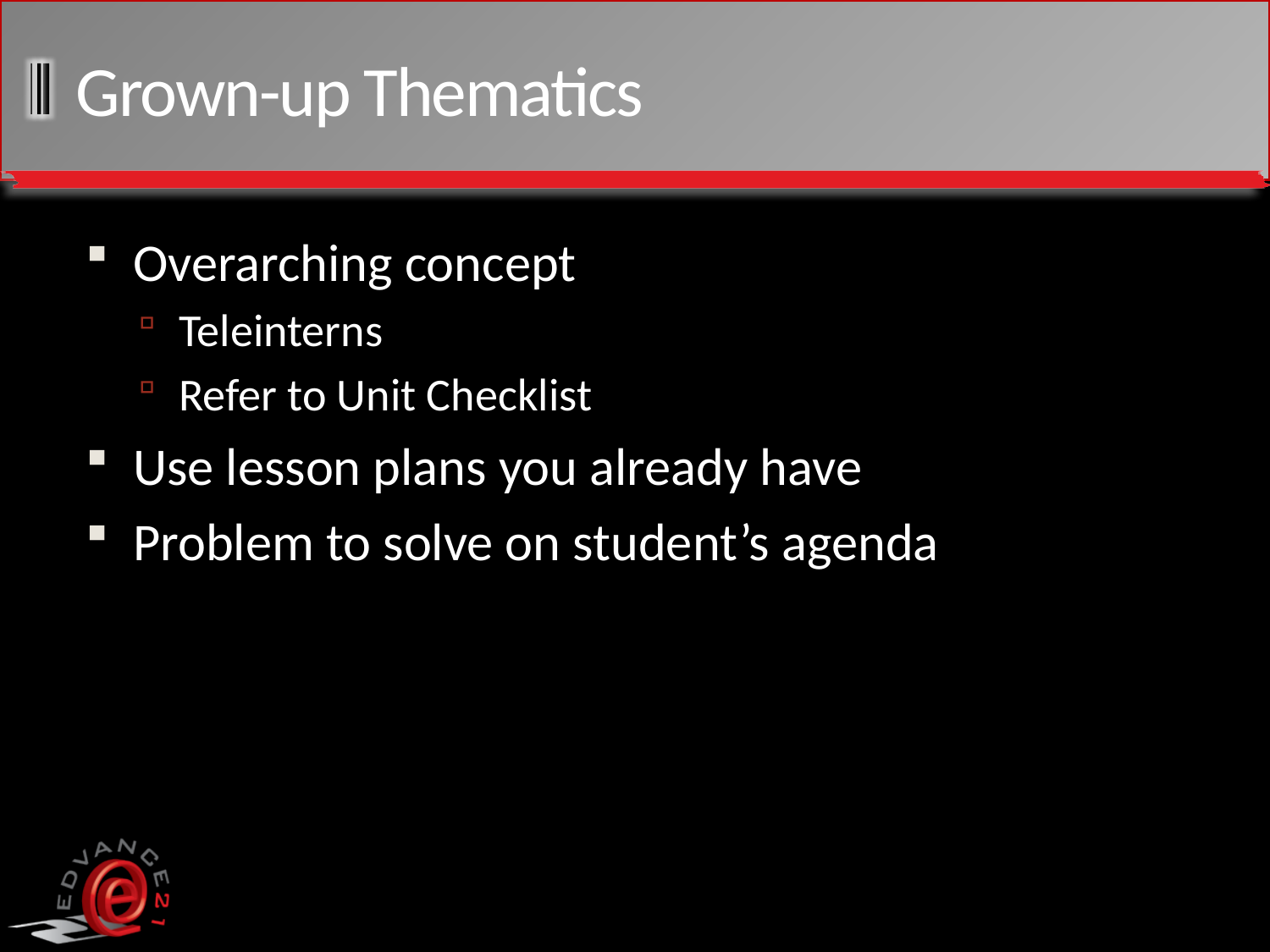

# Grown-up Thematics
Overarching concept
Teleinterns
Refer to Unit Checklist
Use lesson plans you already have
Problem to solve on student’s agenda